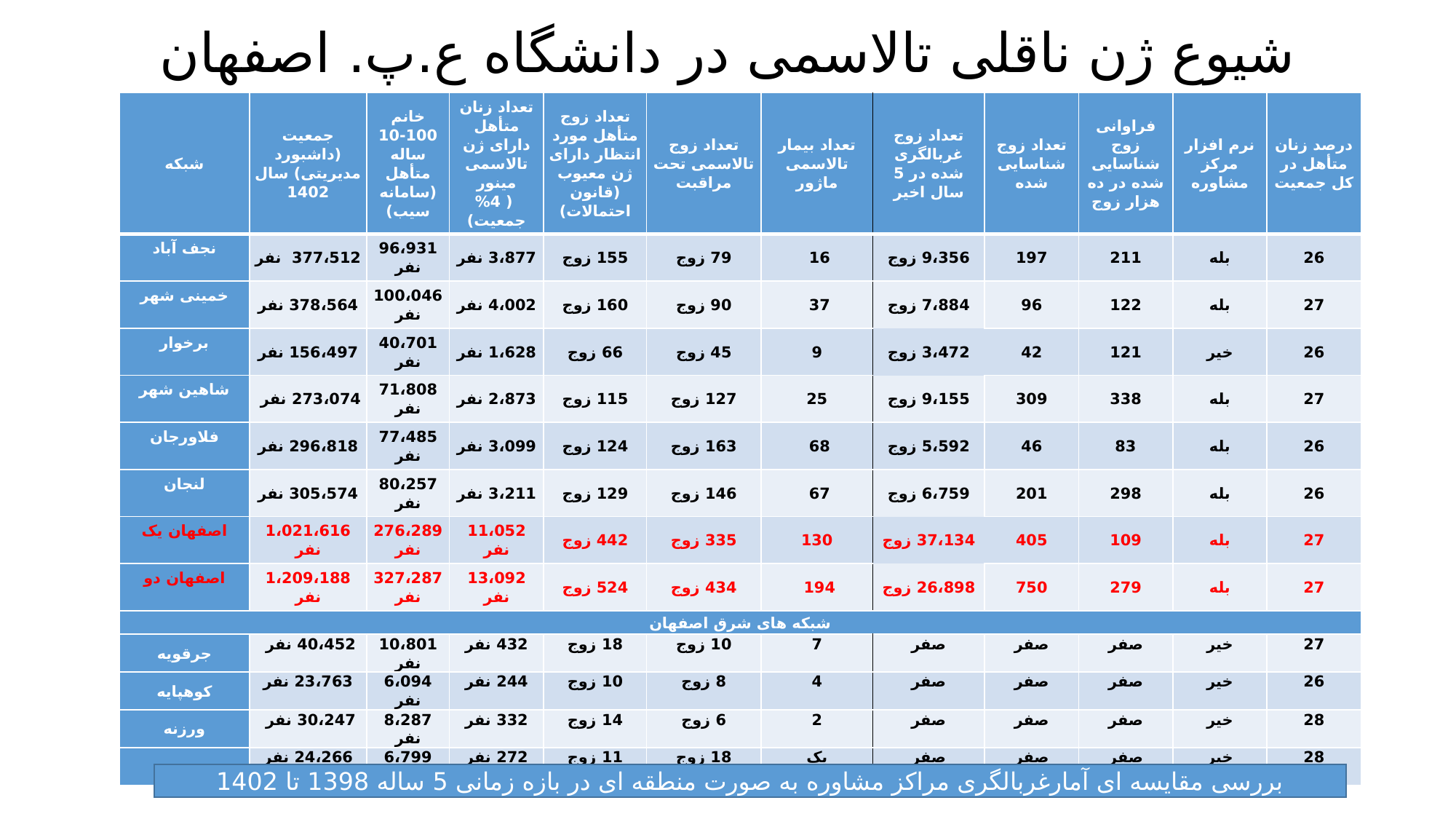

# شیوع ژن ناقلی تالاسمی در دانشگاه ع.پ. اصفهان
| شبکه | جمعیت (داشبورد مدیریتی) سال 1402 | خانم 100-10 ساله متأهل (سامانه سیب) | تعداد زنان متأهل دارای ژن تالاسمی مینور ( %4 جمعیت) | تعداد زوج متأهل مورد انتظار دارای ژن معیوب (قانون احتمالات) | تعداد زوج تالاسمی تحت مراقبت | تعداد بیمار تالاسمی ماژور | تعداد زوج غربالگری شده در 5 سال اخیر | تعداد زوج شناسایی شده | فراوانی زوج شناسایی شده در ده هزار زوج | نرم افزار مرکز مشاوره | درصد زنان متأهل در کل جمعیت |
| --- | --- | --- | --- | --- | --- | --- | --- | --- | --- | --- | --- |
| نجف آباد | 377،512 نفر | 96،931 نفر | 3،877 نفر | 155 زوج | 79 زوج | 16 | 9،356 زوج | 197 | 211 | بله | 26 |
| خمینی شهر | 378،564 نفر | 100،046 نفر | 4،002 نفر | 160 زوج | 90 زوج | 37 | 7،884 زوج | 96 | 122 | بله | 27 |
| برخوار | 156،497 نفر | 40،701 نفر | 1،628 نفر | 66 زوج | 45 زوج | 9 | 3،472 زوج | 42 | 121 | خیر | 26 |
| شاهین شهر | 273،074 نفر | 71،808 نفر | 2،873 نفر | 115 زوج | 127 زوج | 25 | 9،155 زوج | 309 | 338 | بله | 27 |
| فلاورجان | 296،818 نفر | 77،485 نفر | 3،099 نفر | 124 زوج | 163 زوج | 68 | 5،592 زوج | 46 | 83 | بله | 26 |
| لنجان | 305،574 نفر | 80،257 نفر | 3،211 نفر | 129 زوج | 146 زوج | 67 | 6،759 زوج | 201 | 298 | بله | 26 |
| اصفهان یک | 1،021،616 نفر | 276،289 نفر | 11،052 نفر | 442 زوج | 335 زوج | 130 | 37،134 زوج | 405 | 109 | بله | 27 |
| اصفهان دو | 1،209،188 نفر | 327،287 نفر | 13،092 نفر | 524 زوج | 434 زوج | 194 | 26،898 زوج | 750 | 279 | بله | 27 |
| شبکه های شرق اصفهان |  |  |  |  |  |  |  |  |  |  |  |
| جرقویه | 40،452 نفر | 10،801 نفر | 432 نفر | 18 زوج | 10 زوج | 7 | صفر | صفر | صفر | خیر | 27 |
| کوهپایه | 23،763 نفر | 6،094 نفر | 244 نفر | 10 زوج | 8 زوج | 4 | صفر | صفر | صفر | خیر | 26 |
| ورزنه | 30،247 نفر | 8،287 نفر | 332 نفر | 14 زوج | 6 زوج | 2 | صفر | صفر | صفر | خیر | 28 |
| هرند | 24،266 نفر | 6،799 نفر | 272 نفر | 11 زوج | 18 زوج | یک | صفر | صفر | صفر | خیر | 28 |
بررسی مقایسه ای آمارغربالگری مراکز مشاوره به صورت منطقه ای در بازه زمانی 5 ساله 1398 تا 1402